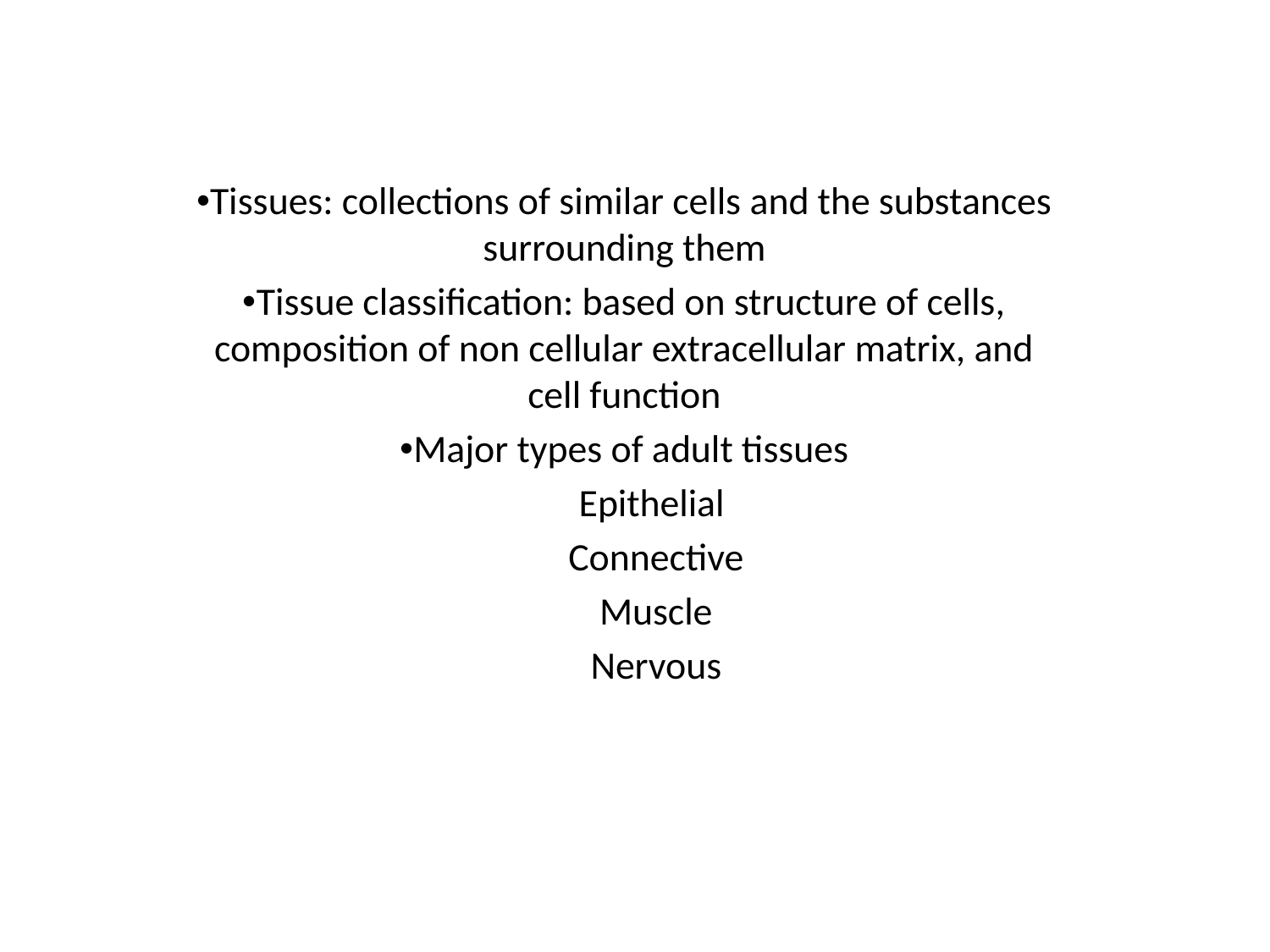

Tissues: collections of similar cells and the substances surrounding them
Tissue classification: based on structure of cells, composition of non cellular extracellular matrix, and cell function
Major types of adult tissues
Epithelial
Connective
Muscle
Nervous